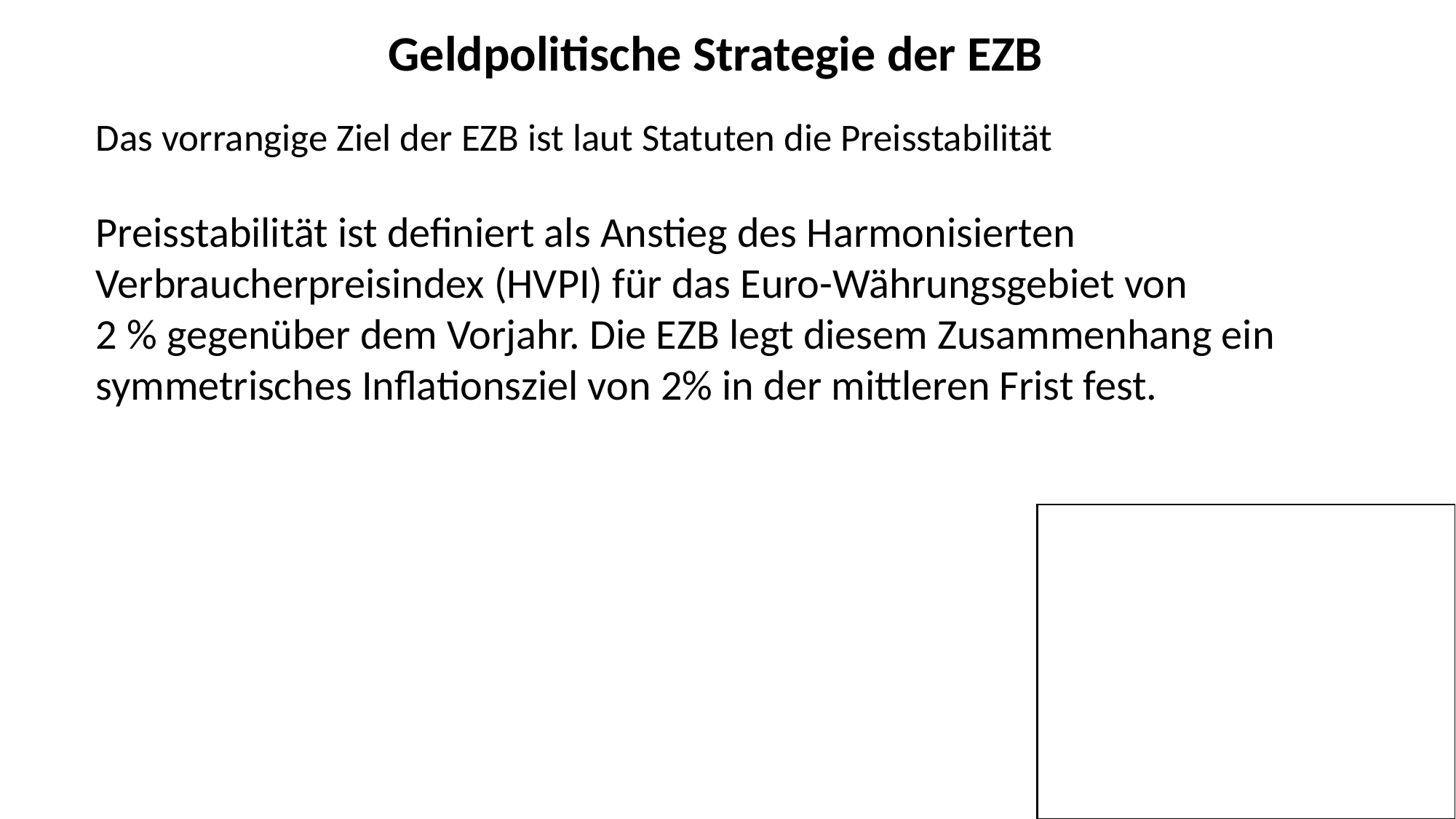

Geldpolitische Strategie der EZB
Das vorrangige Ziel der EZB ist laut Statuten die Preisstabilität

Preisstabilität ist definiert als Anstieg des Harmonisierten Verbraucherpreisindex (HVPI) für das Euro-Währungsgebiet von
2 % gegenüber dem Vorjahr. Die EZB legt diesem Zusammenhang ein symmetrisches Inflationsziel von 2% in der mittleren Frist fest.